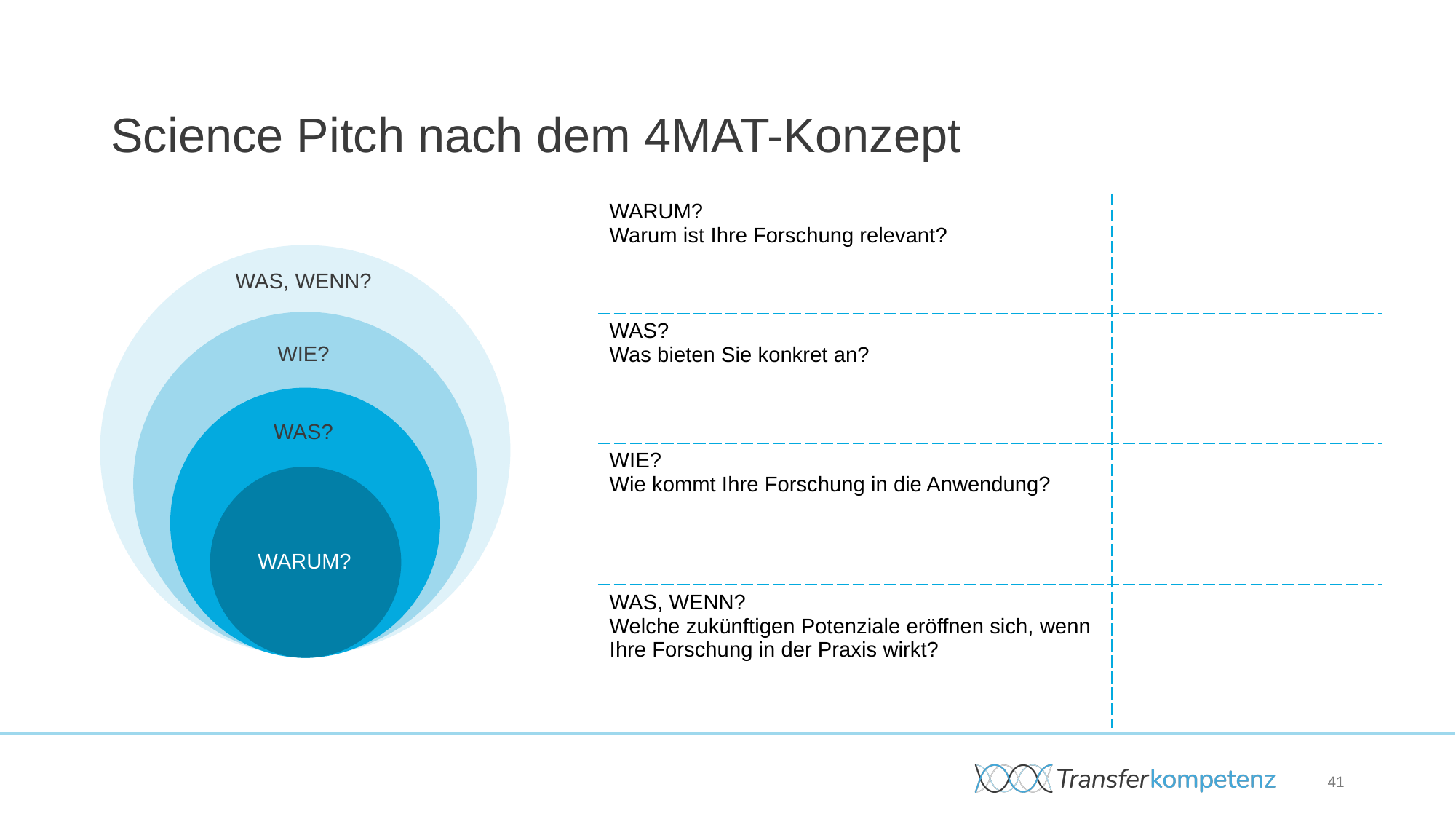

# Science Pitch nach dem 4MAT-Konzept
| WARUM? Warum ist Ihre Forschung relevant? |  |
| --- | --- |
| WAS? Was bieten Sie konkret an? |  |
| WIE? Wie kommt Ihre Forschung in die Anwendung? |  |
| WAS, WENN? Welche zukünftigen Potenziale eröffnen sich, wenn Ihre Forschung in der Praxis wirkt? |  |

WAS, WENN?

WIE?

WAS?

WARUM?
41